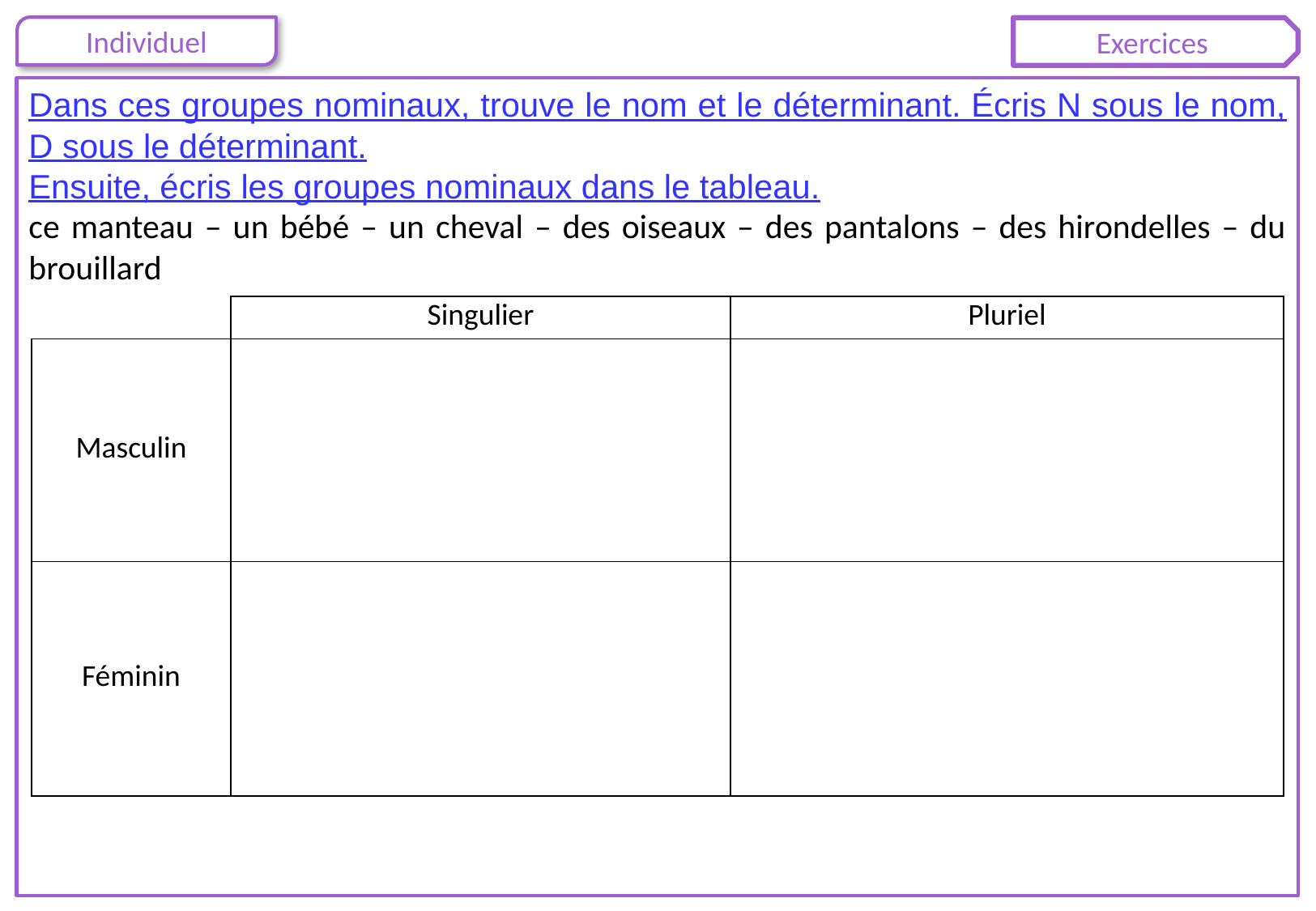

Dans ces groupes nominaux, trouve le nom et le déterminant. Écris N sous le nom, D sous le déterminant.
Ensuite, écris les groupes nominaux dans le tableau.
ce manteau – un bébé – un cheval – des oiseaux – des pantalons – des hirondelles – du brouillard
|  | Singulier | Pluriel |
| --- | --- | --- |
| Masculin |  |  |
| Féminin |  |  |